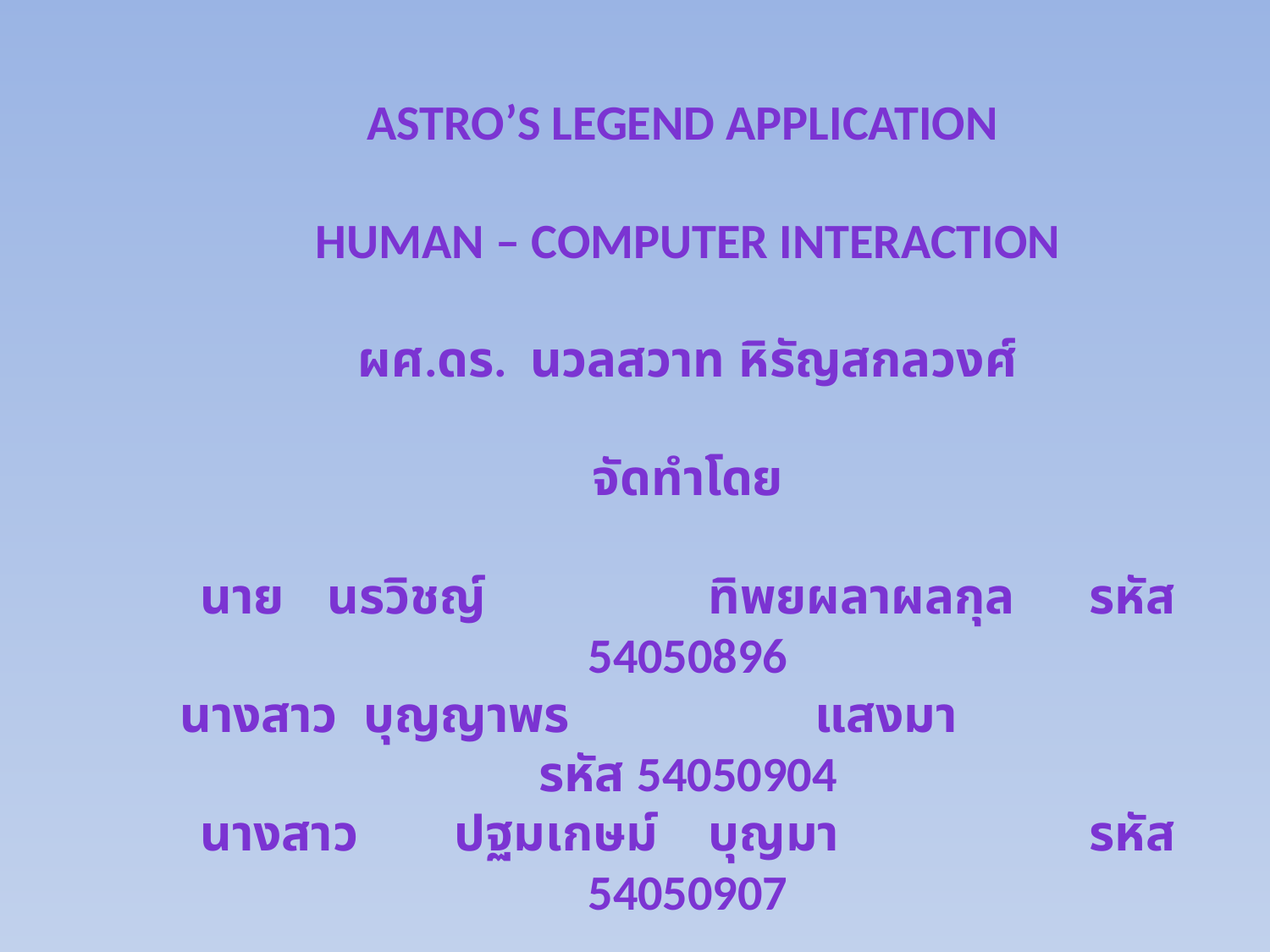

ASTRO’s LEGEND APPLICATION

Human – computer interaction

ผศ.ดร.  นวลสวาท 	หิรัญสกลวงศ์

จัดทำโดย

นาย	นรวิชญ์		ทิพยผลาผลกุล	รหัส 54050896
นางสาว  บุญญาพร		แสงมา		รหัส 54050904
นางสาว	ปฐมเกษม์	บุญมา		รหัส 54050907